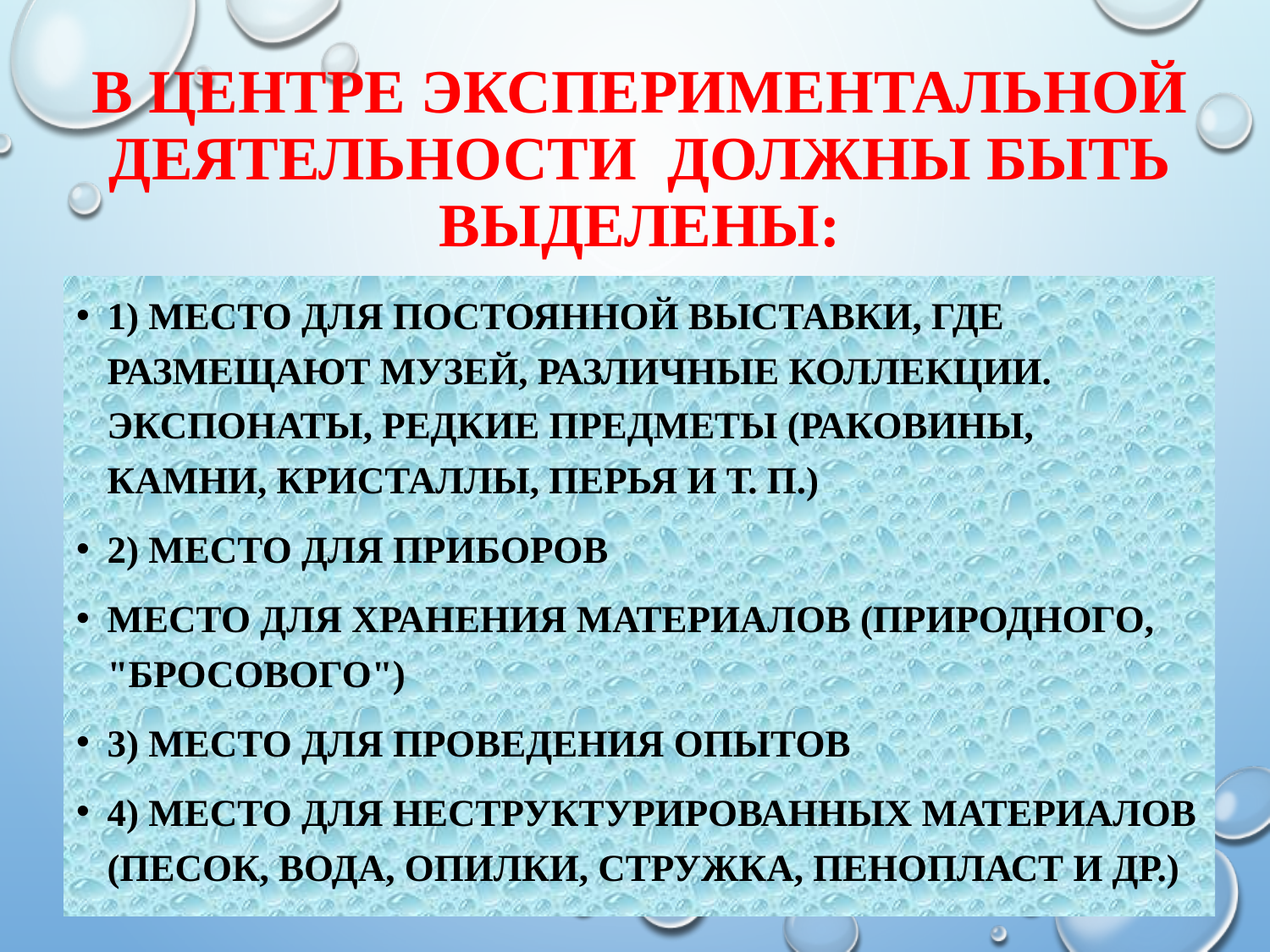

# В центре экспериментальной деятельности  должны быть выделены:
1) место для постоянной выставки, где размещают музей, различные коллекции. Экспонаты, редкие предметы (раковины, камни, кристаллы, перья и т. п.)
2) место для приборов
Место для хранения материалов (природного, "бросового")
3) место для проведения опытов
4) место для неструктурированных материалов (песок, вода, опилки, стружка, пенопласт и др.)